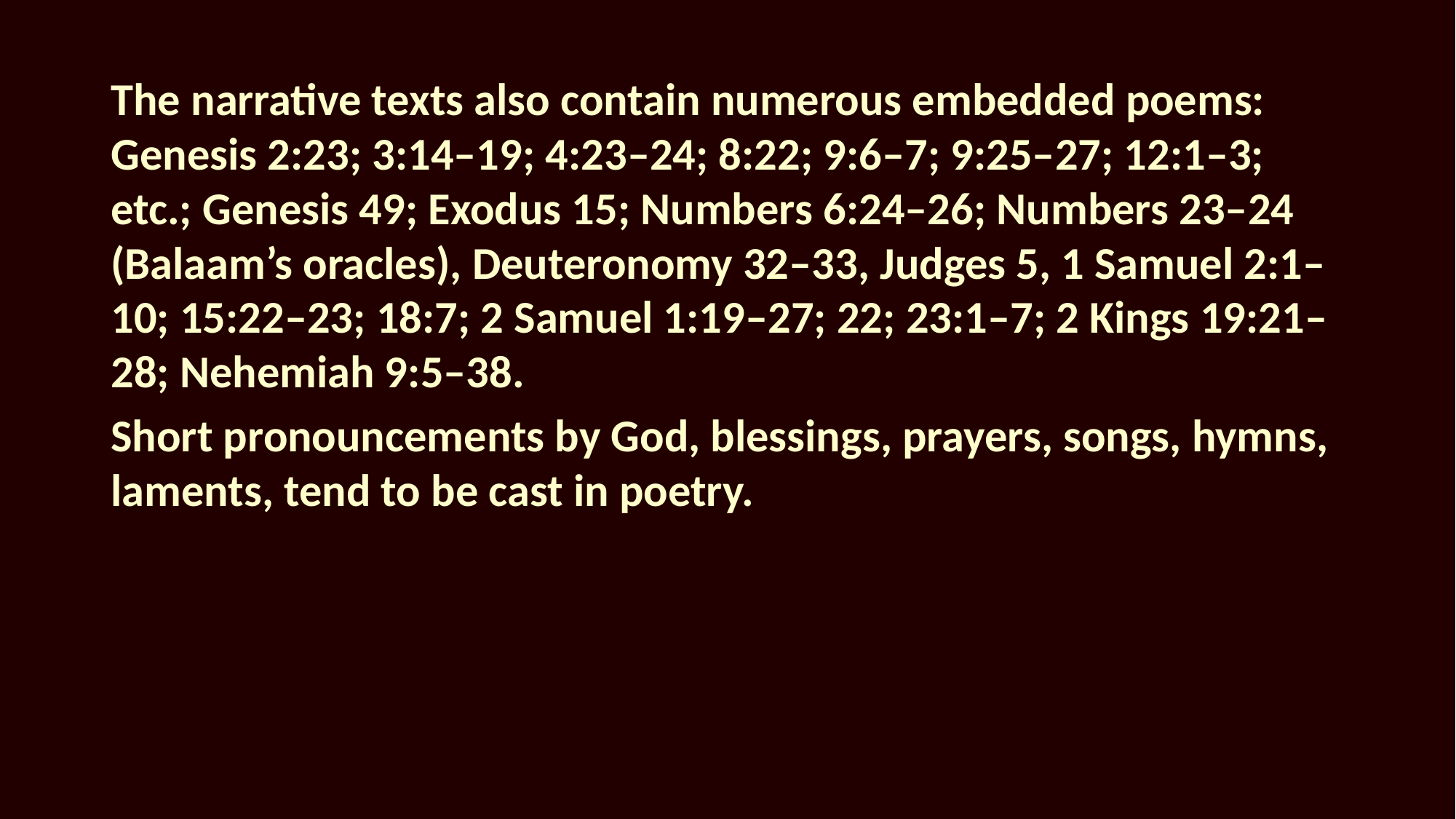

The narrative texts also contain numerous embedded poems: Genesis 2:23; 3:14–19; 4:23–24; 8:22; 9:6–7; 9:25–27; 12:1–3; etc.; Genesis 49; Exodus 15; Numbers 6:24–26; Numbers 23–24 (Balaam’s oracles), Deuteronomy 32–33, Judges 5, 1 Samuel 2:1–10; 15:22–23; 18:7; 2 Samuel 1:19–27; 22; 23:1–7; 2 Kings 19:21–28; Nehemiah 9:5–38.
Short pronouncements by God, blessings, prayers, songs, hymns, laments, tend to be cast in poetry.